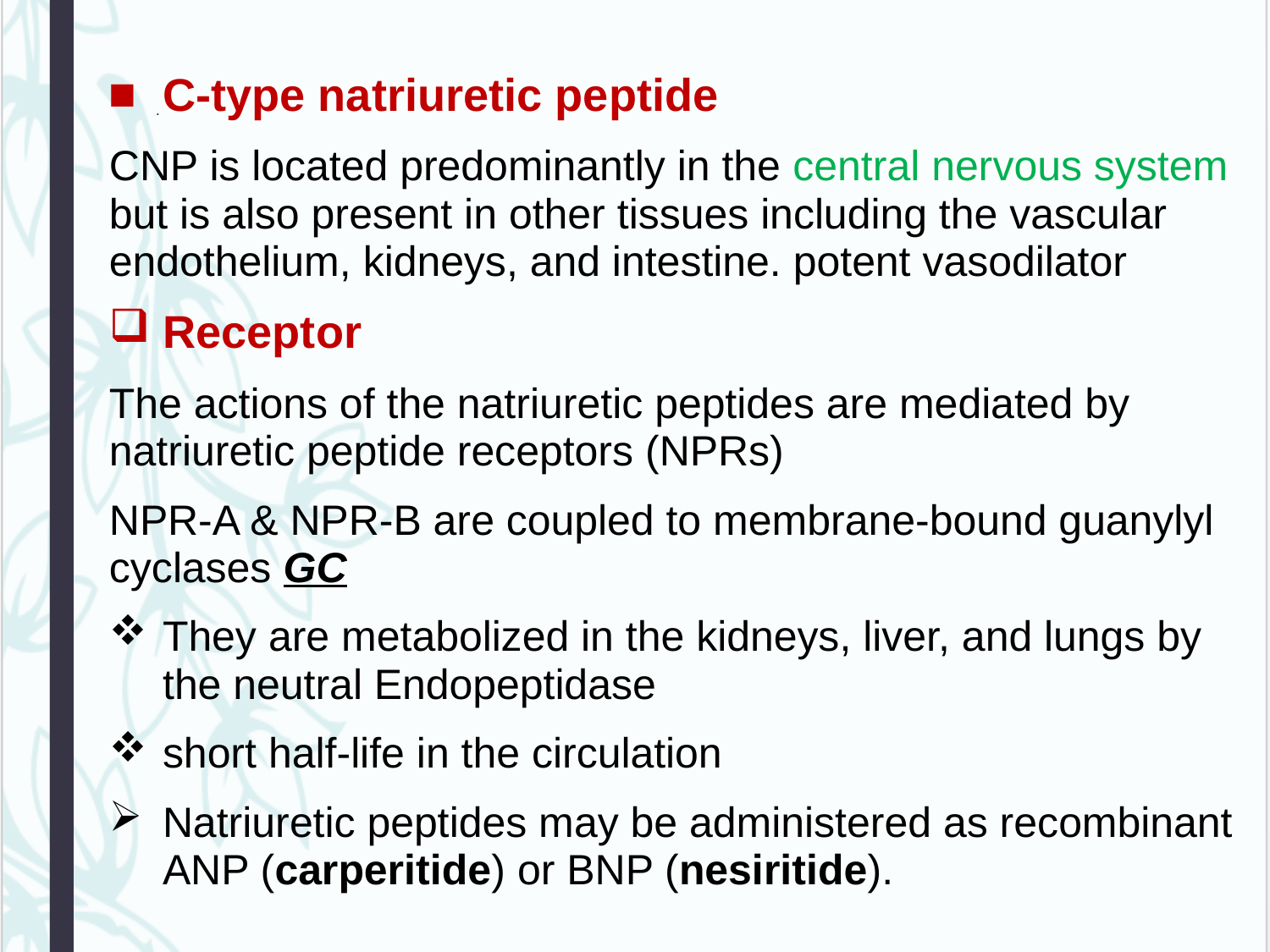

C-type natriuretic peptide
CNP is located predominantly in the central nervous system but is also present in other tissues including the vascular endothelium, kidneys, and intestine. potent vasodilator
Receptor
The actions of the natriuretic peptides are mediated by natriuretic peptide receptors (NPRs)
NPR-A & NPR-B are coupled to membrane-bound guanylyl cyclases GC
They are metabolized in the kidneys, liver, and lungs by the neutral Endopeptidase
short half-life in the circulation
Natriuretic peptides may be administered as recombinant ANP (carperitide) or BNP (nesiritide).
# .